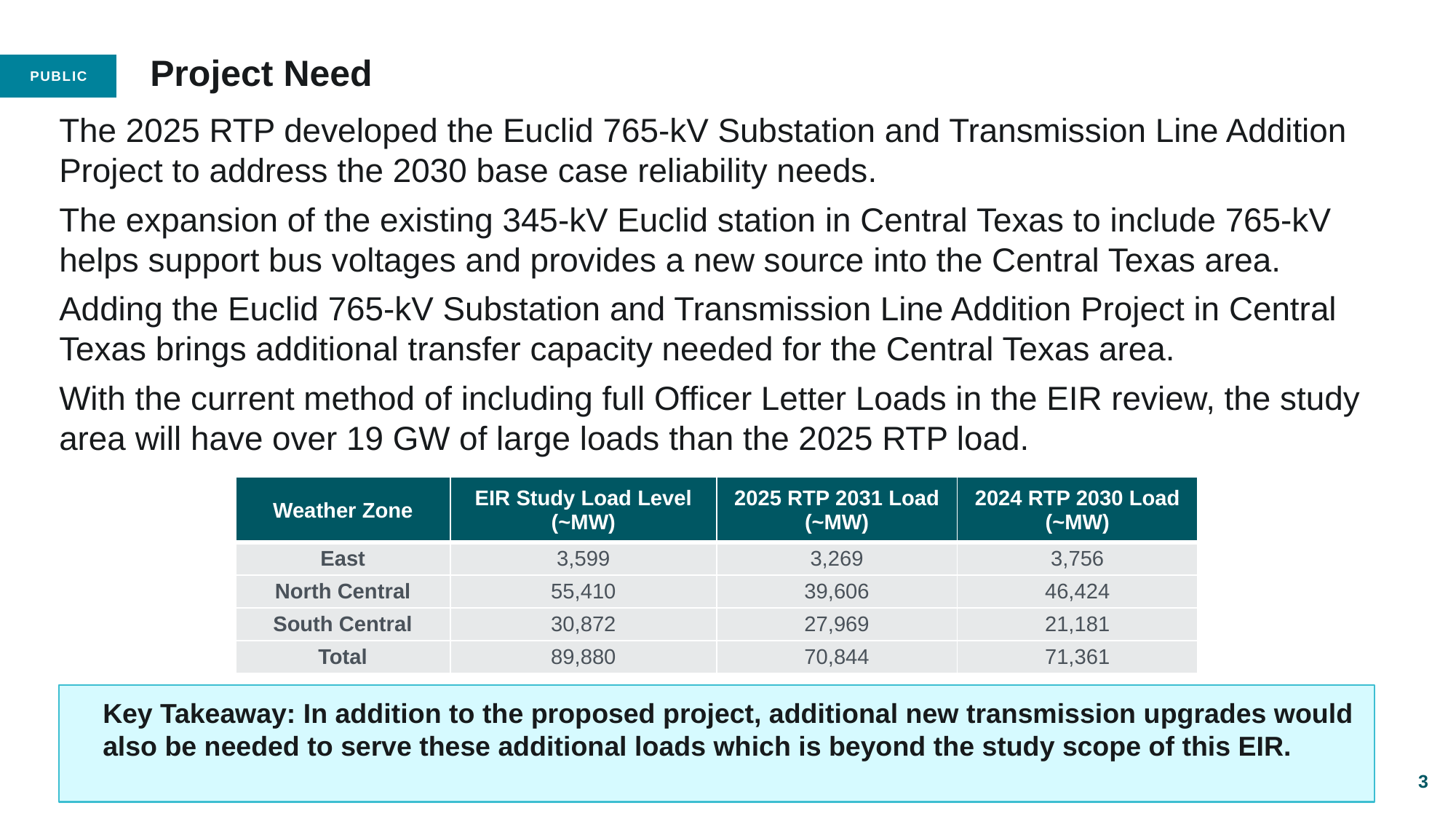

# Project Need
The 2025 RTP developed the Euclid 765-kV Substation and Transmission Line Addition Project to address the 2030 base case reliability needs.
The expansion of the existing 345-kV Euclid station in Central Texas to include 765-kV helps support bus voltages and provides a new source into the Central Texas area.
Adding the Euclid 765-kV Substation and Transmission Line Addition Project in Central Texas brings additional transfer capacity needed for the Central Texas area.
With the current method of including full Officer Letter Loads in the EIR review, the study area will have over 19 GW of large loads than the 2025 RTP load.
| Weather Zone | EIR Study Load Level (~MW) | 2025 RTP 2031 Load (~MW) | 2024 RTP 2030 Load (~MW) |
| --- | --- | --- | --- |
| East | 3,599 | 3,269 | 3,756 |
| North Central | 55,410 | 39,606 | 46,424 |
| South Central | 30,872 | 27,969 | 21,181 |
| Total | 89,880 | 70,844 | 71,361 |
Key Takeaway: In addition to the proposed project, additional new transmission upgrades would also be needed to serve these additional loads which is beyond the study scope of this EIR.
3